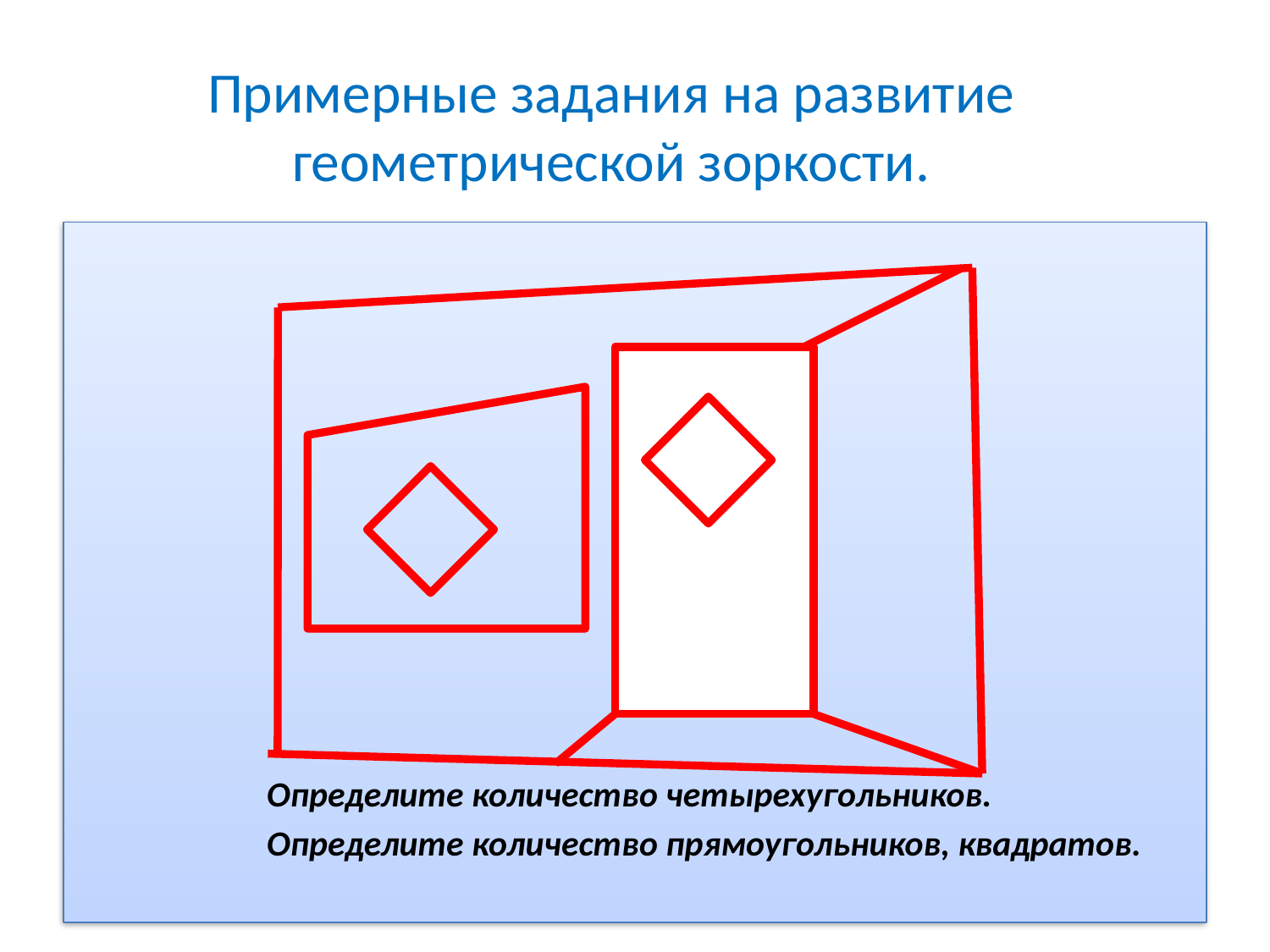

# Примерные задания на развитие геометрической зоркости.

Определите количество четырехугольников.
Определите количество прямоугольников, квадратов.